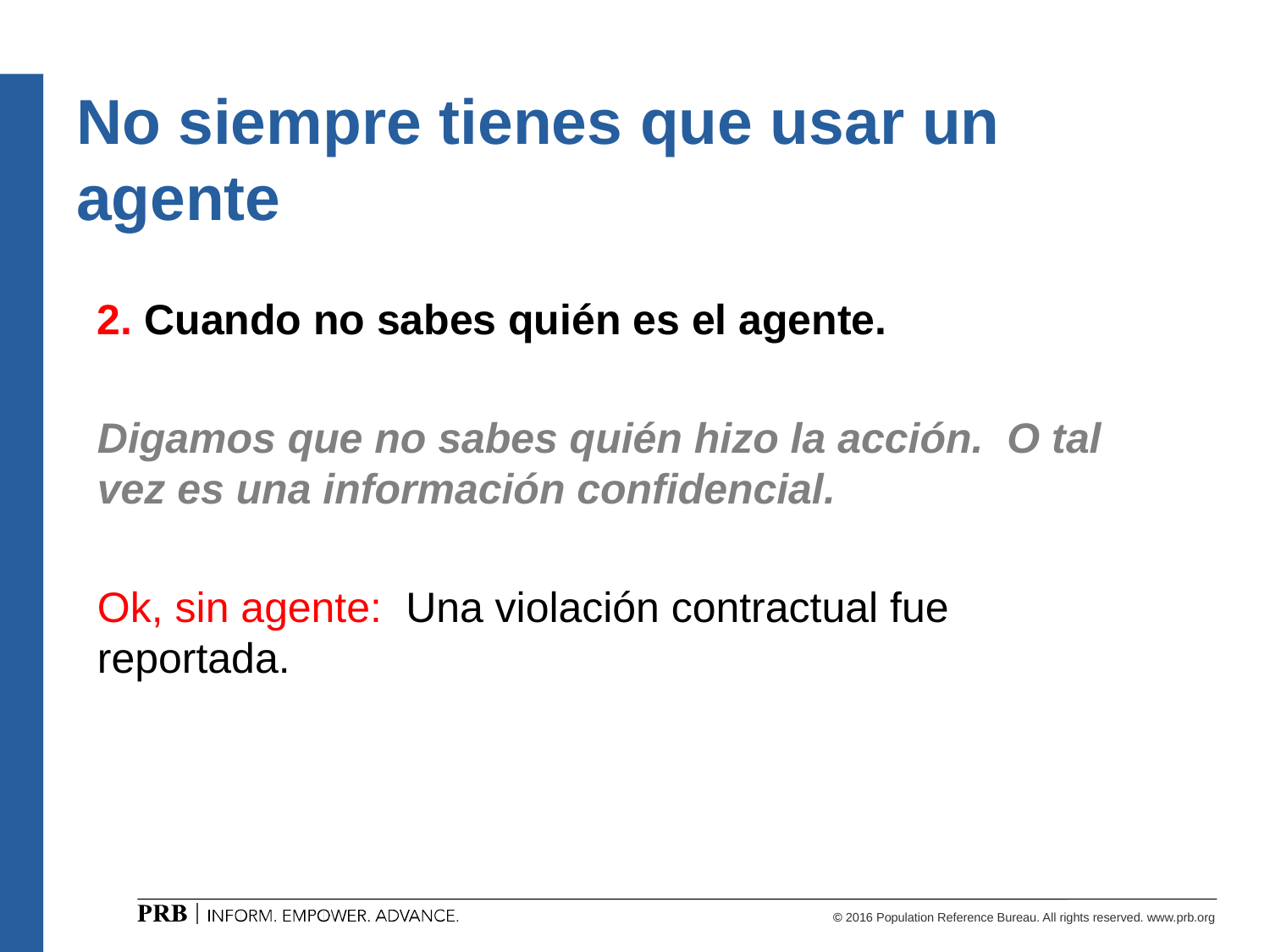

# No siempre tienes que usar un agente
2. Cuando no sabes quién es el agente.

Digamos que no sabes quién hizo la acción.  O tal vez es una información confidencial.

Ok, sin agente:  Una violación contractual fue reportada.